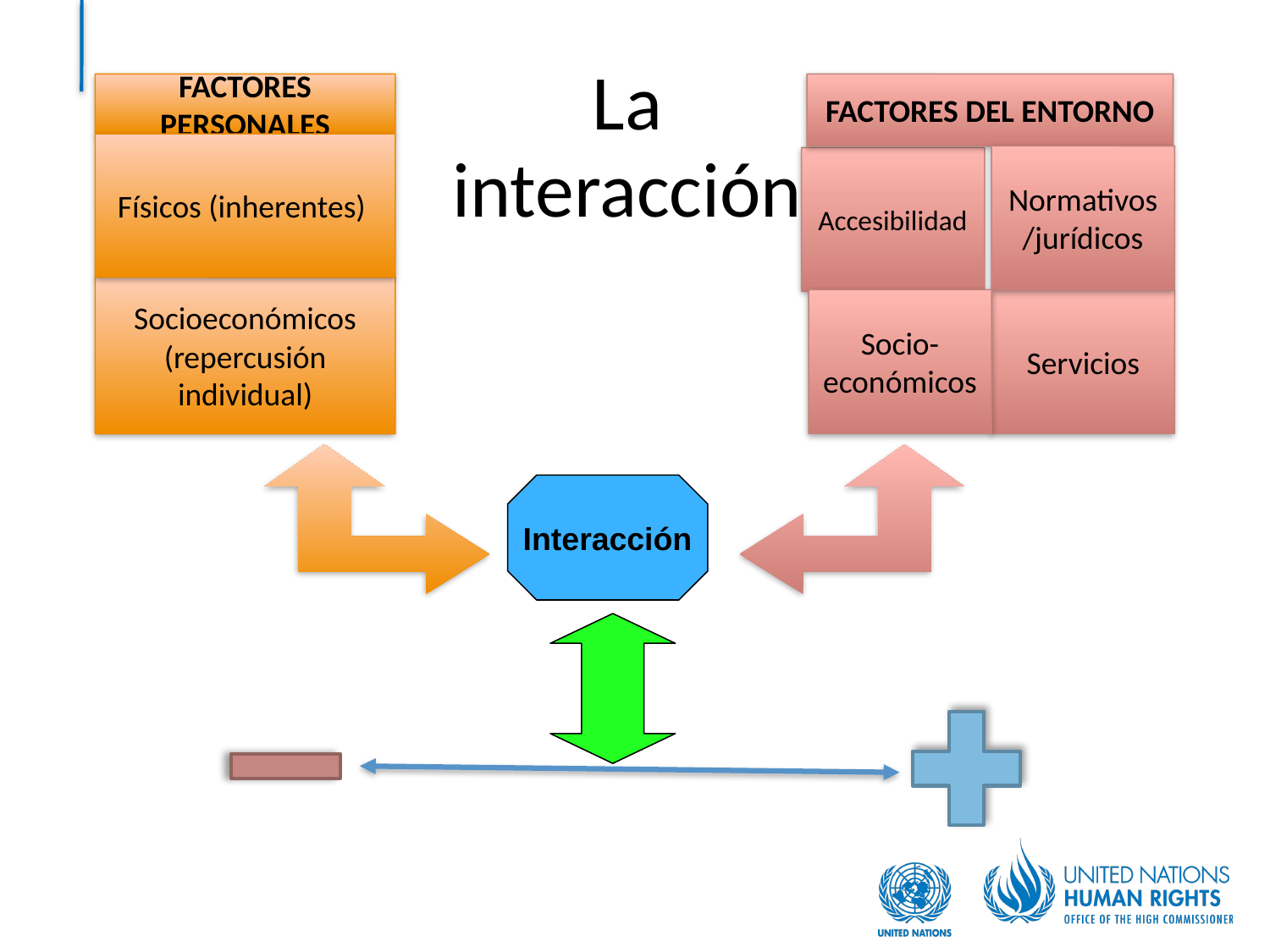

FACTORES PERSONALES
Físicos (inherentes)
Socioeconómicos (repercusión individual)
La interacción
FACTORES DEL ENTORNO
Normativos/jurídicos
Accesibilidad
Socio-económicos
Servicios

Interacción